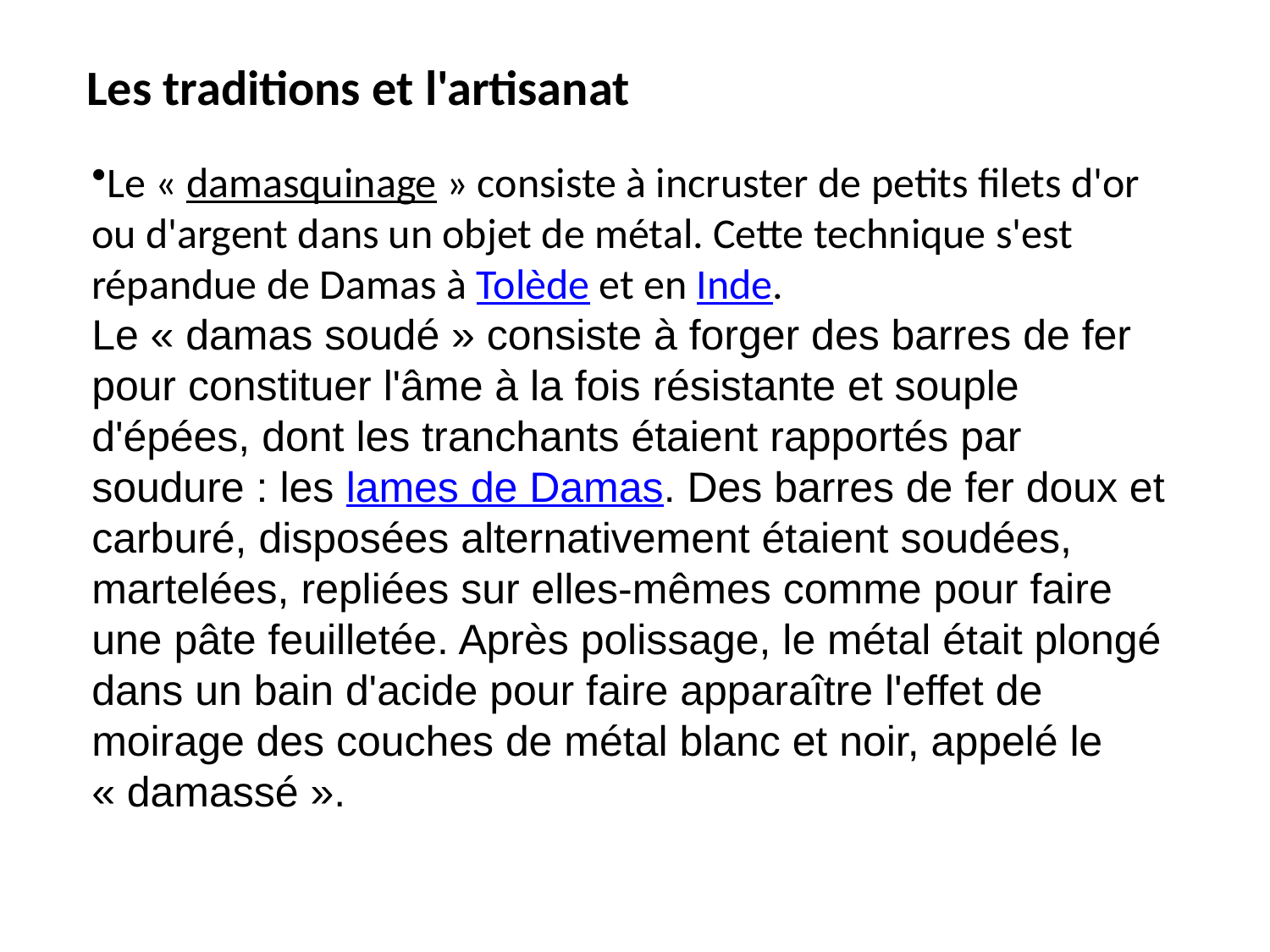

Les traditions et l'artisanat
Le « damasquinage » consiste à incruster de petits filets d'or ou d'argent dans un objet de métal. Cette technique s'est répandue de Damas à Tolède et en Inde.
Le « damas soudé » consiste à forger des barres de fer pour constituer l'âme à la fois résistante et souple d'épées, dont les tranchants étaient rapportés par soudure : les lames de Damas. Des barres de fer doux et carburé, disposées alternativement étaient soudées, martelées, repliées sur elles-mêmes comme pour faire une pâte feuilletée. Après polissage, le métal était plongé dans un bain d'acide pour faire apparaître l'effet de moirage des couches de métal blanc et noir, appelé le « damassé ».